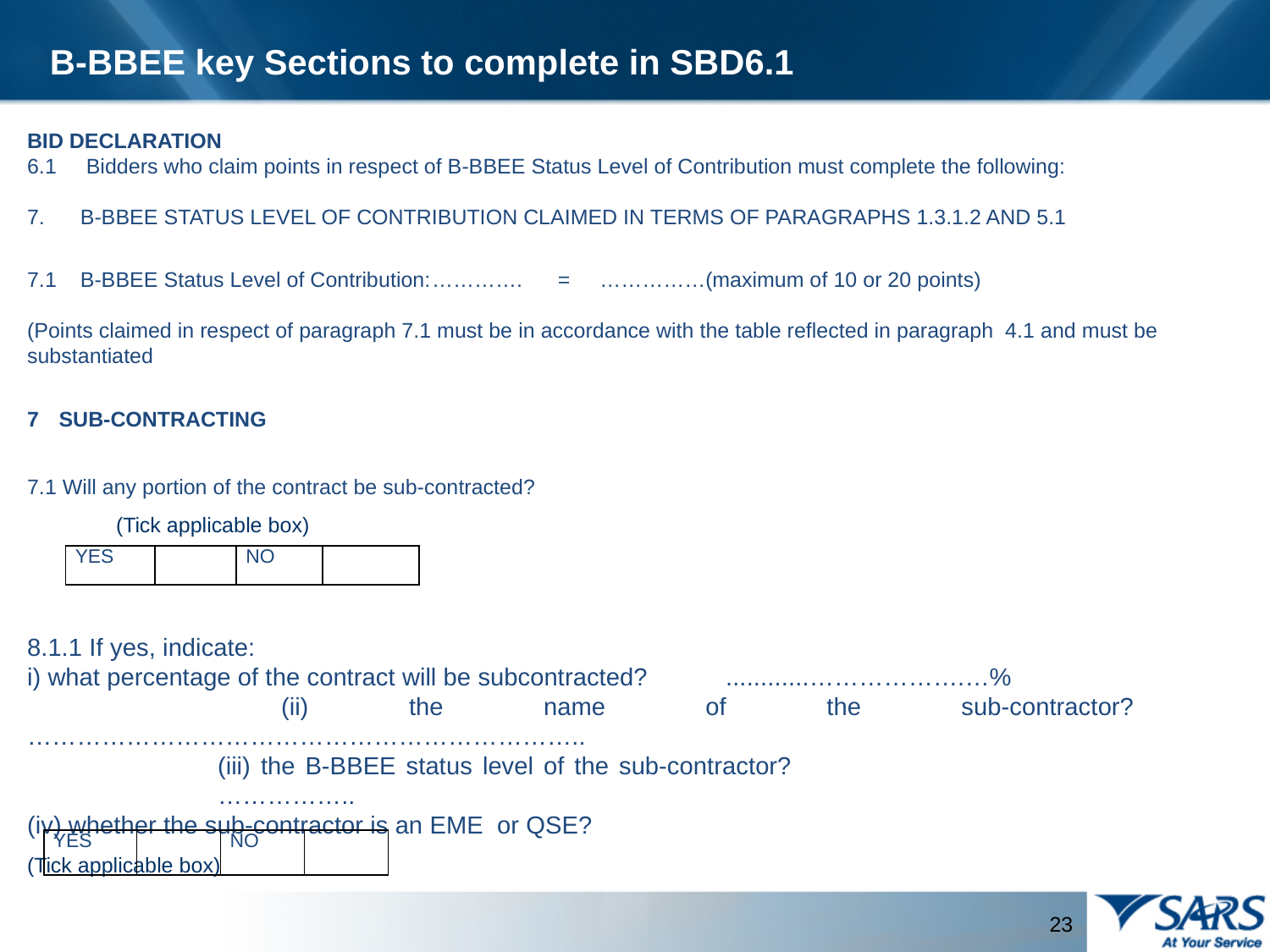

B-BBEE key Sections to complete in SBD6.1
BID DECLARATION
6.1     Bidders who claim points in respect of B-BBEE Status Level of Contribution must complete the following:

7.      B-BBEE STATUS LEVEL OF CONTRIBUTION CLAIMED IN TERMS OF PARAGRAPHS 1.3.1.2 AND 5.1

7.1    B-BBEE Status Level of Contribution:	………….      =     ……………(maximum of 10 or 20 points)

(Points claimed in respect of paragraph 7.1 must be in accordance with the table reflected in paragraph  4.1 and must be substantiated

SUB-CONTRACTING

7.1 Will any portion of the contract be sub-contracted?
               (Tick applicable box)

8.1.1 If yes, indicate:
i) what percentage of the contract will be subcontracted?		............……………….…%
	(ii) the name of the sub-contractor?	…………………………………………………………..
	(iii) the B-BBEE status level of the sub-contractor?					……………..
(iv) whether the sub-contractor is an EME  or QSE?
(Tick applicable box)

| YES |  | NO |  |
| --- | --- | --- | --- |
| YES |  | NO |  |
| --- | --- | --- | --- |
23